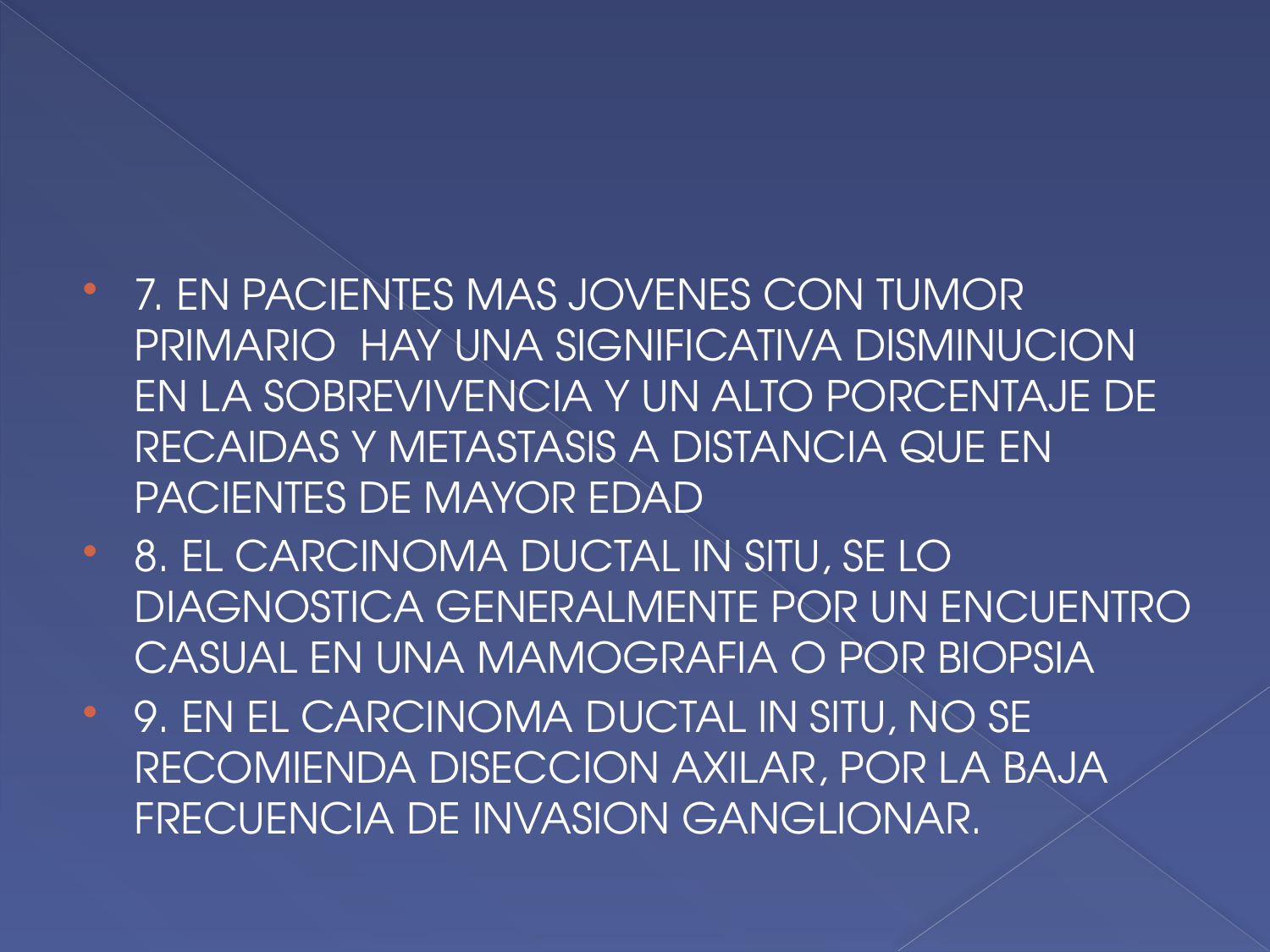

#
7. EN PACIENTES MAS JOVENES CON TUMOR PRIMARIO  HAY UNA SIGNIFICATIVA DISMINUCION EN LA SOBREVIVENCIA Y UN ALTO PORCENTAJE DE RECAIDAS Y METASTASIS A DISTANCIA QUE EN PACIENTES DE MAYOR EDAD
8. EL CARCINOMA DUCTAL IN SITU, SE LO DIAGNOSTICA GENERALMENTE POR UN ENCUENTRO CASUAL EN UNA MAMOGRAFIA O POR BIOPSIA
9. EN EL CARCINOMA DUCTAL IN SITU, NO SE RECOMIENDA DISECCION AXILAR, POR LA BAJA FRECUENCIA DE INVASION GANGLIONAR.